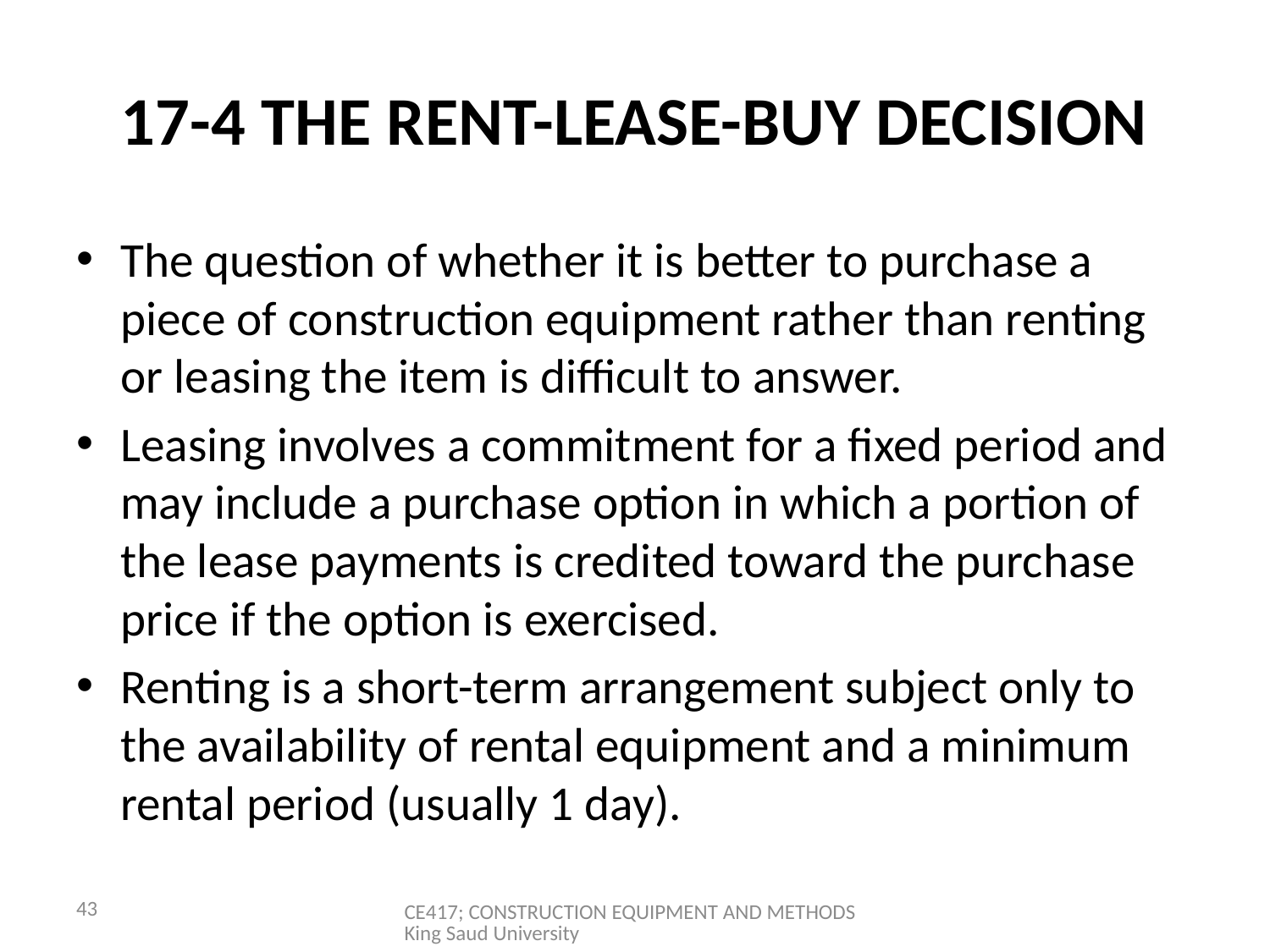

# 17-4 THE RENT-LEASE-BUY DECISION
The question of whether it is better to purchase a piece of construction equipment rather than renting or leasing the item is difficult to answer.
Leasing involves a commitment for a fixed period and may include a purchase option in which a portion of the lease payments is credited toward the purchase price if the option is exercised.
Renting is a short-term arrangement subject only to the availability of rental equipment and a minimum rental period (usually 1 day).
43
CE417; CONSTRUCTION EQUIPMENT AND METHODS King Saud University